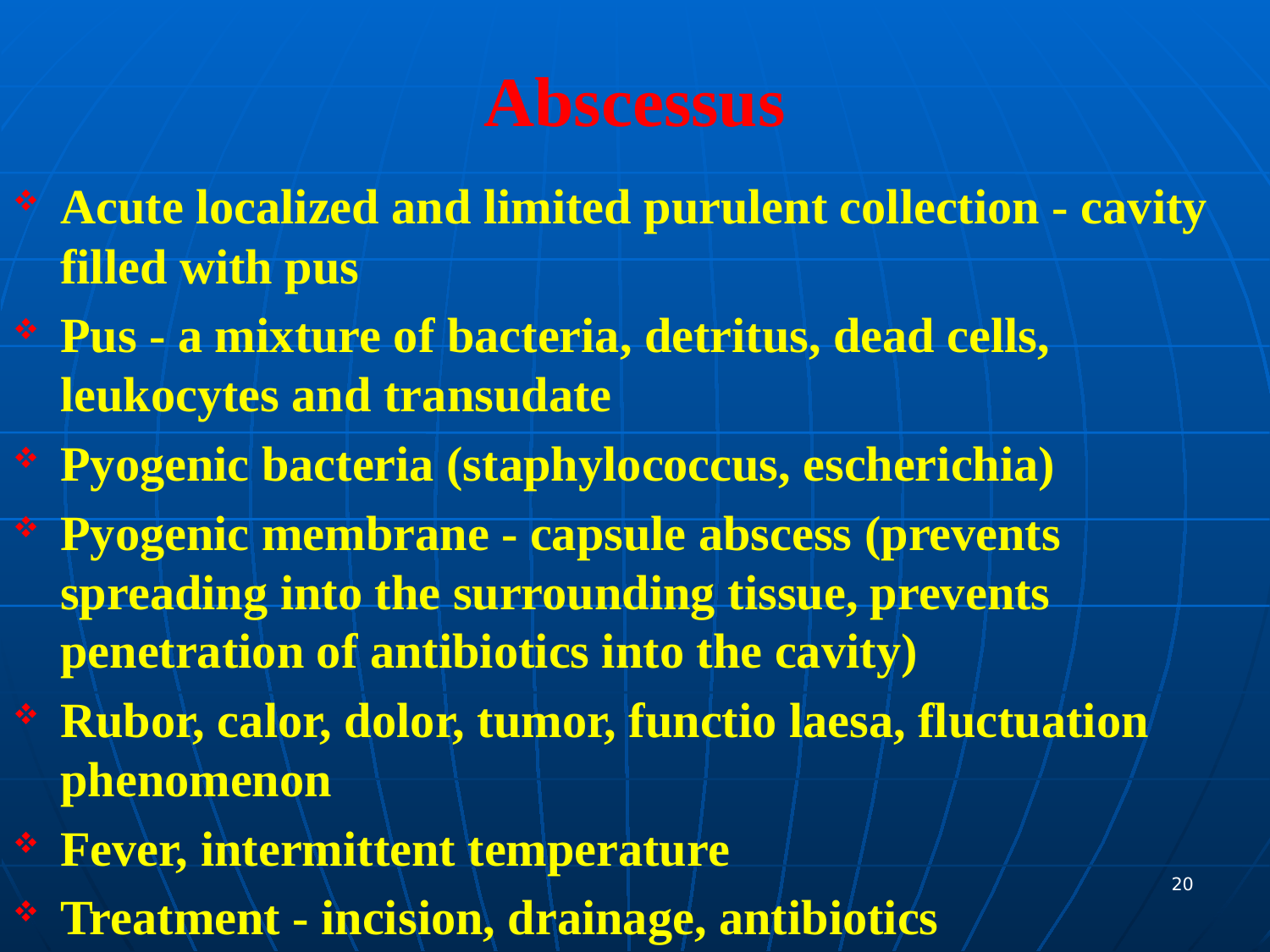

# Abscessus
Acute localized and limited purulent collection - cavity filled with pus
Pus - a mixture of bacteria, detritus, dead cells, leukocytes and transudate
Pyogenic bacteria (staphylococcus, escherichia)
Pyogenic membrane - capsule abscess (prevents spreading into the surrounding tissue, prevents penetration of antibiotics into the cavity)
Rubor, calor, dolor, tumor, functio laesa, fluctuation phenomenon
Fever, intermittent temperature
Treatment - incision, drainage, antibiotics
20